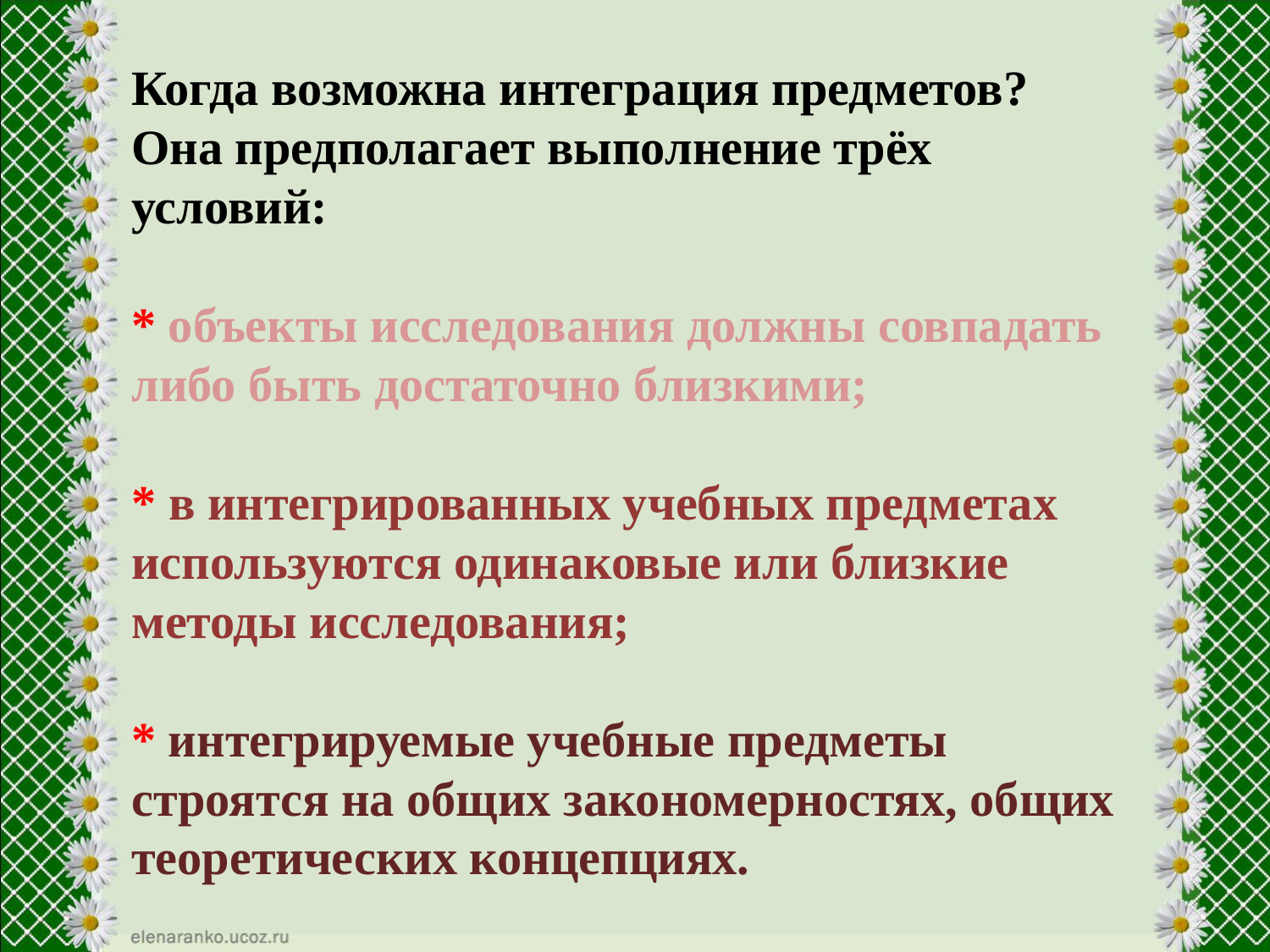

Когда возможна интеграция предметов?
Она предполагает выполнение трёх условий:

* объекты исследования должны совпадать либо быть достаточно близкими;

* в интегрированных учебных предметах используются одинаковые или близкие методы исследования;

* интегрируемые учебные предметы строятся на общих закономерностях, общих теоретических концепциях.